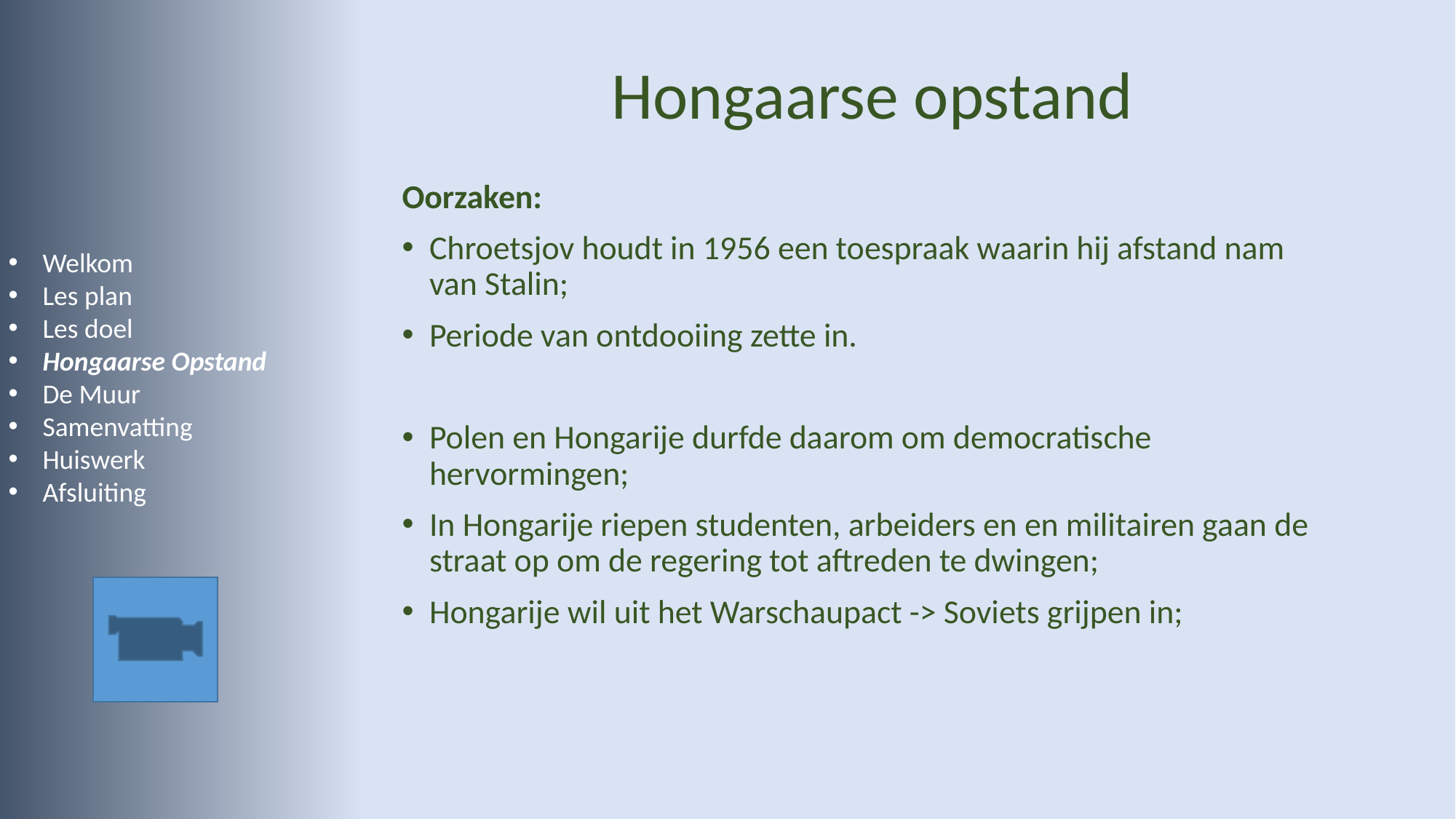

Hongaarse opstand
Oorzaken:
Chroetsjov houdt in 1956 een toespraak waarin hij afstand nam van Stalin;
Periode van ontdooiing zette in.

Polen en Hongarije durfde daarom om democratische hervormingen;
In Hongarije riepen studenten, arbeiders en en militairen gaan de straat op om de regering tot aftreden te dwingen;
Hongarije wil uit het Warschaupact -> Soviets grijpen in;

Welkom
Les plan
Les doel
Hongaarse Opstand
De Muur
Samenvatting
Huiswerk
Afsluiting